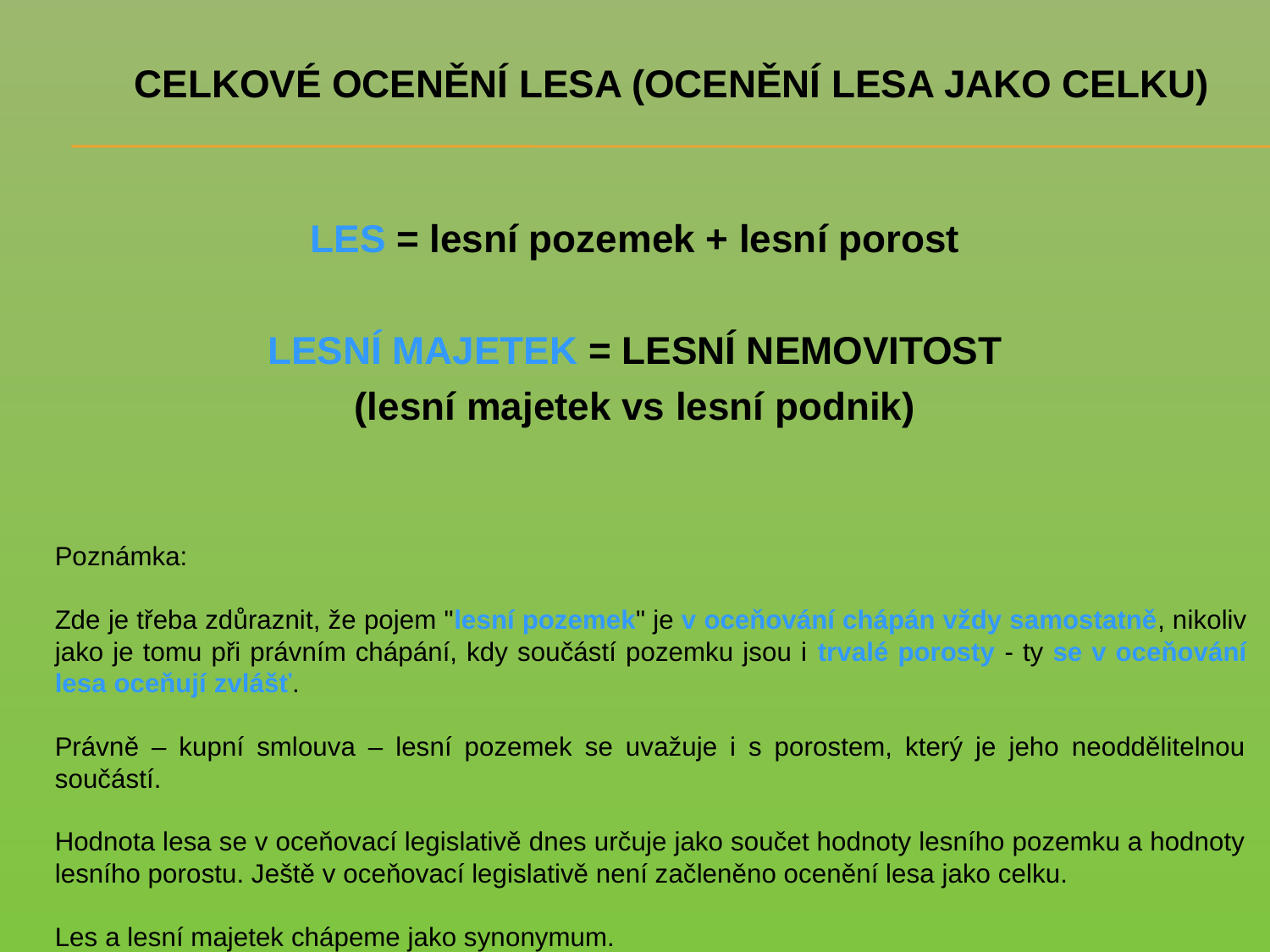

# CELKOVÉ OCENĚNÍ LESA (OCENĚNÍ LESA JAKO CELKU)

LES = lesní pozemek + lesní porost
LESNÍ MAJETEK = LESNÍ NEMOVITOST
(lesní majetek vs lesní podnik)
Poznámka:

Zde je třeba zdůraznit, že pojem "lesní pozemek" je v oceňování chápán vždy samostatně, nikoliv jako je tomu při právním chápání, kdy součástí pozemku jsou i trvalé porosty - ty se v oceňování lesa oceňují zvlášť.

Právně – kupní smlouva – lesní pozemek se uvažuje i s porostem, který je jeho neoddělitelnou součástí.

Hodnota lesa se v oceňovací legislativě dnes určuje jako součet hodnoty lesního pozemku a hodnoty lesního porostu. Ještě v oceňovací legislativě není začleněno ocenění lesa jako celku.

Les a lesní majetek chápeme jako synonymum.